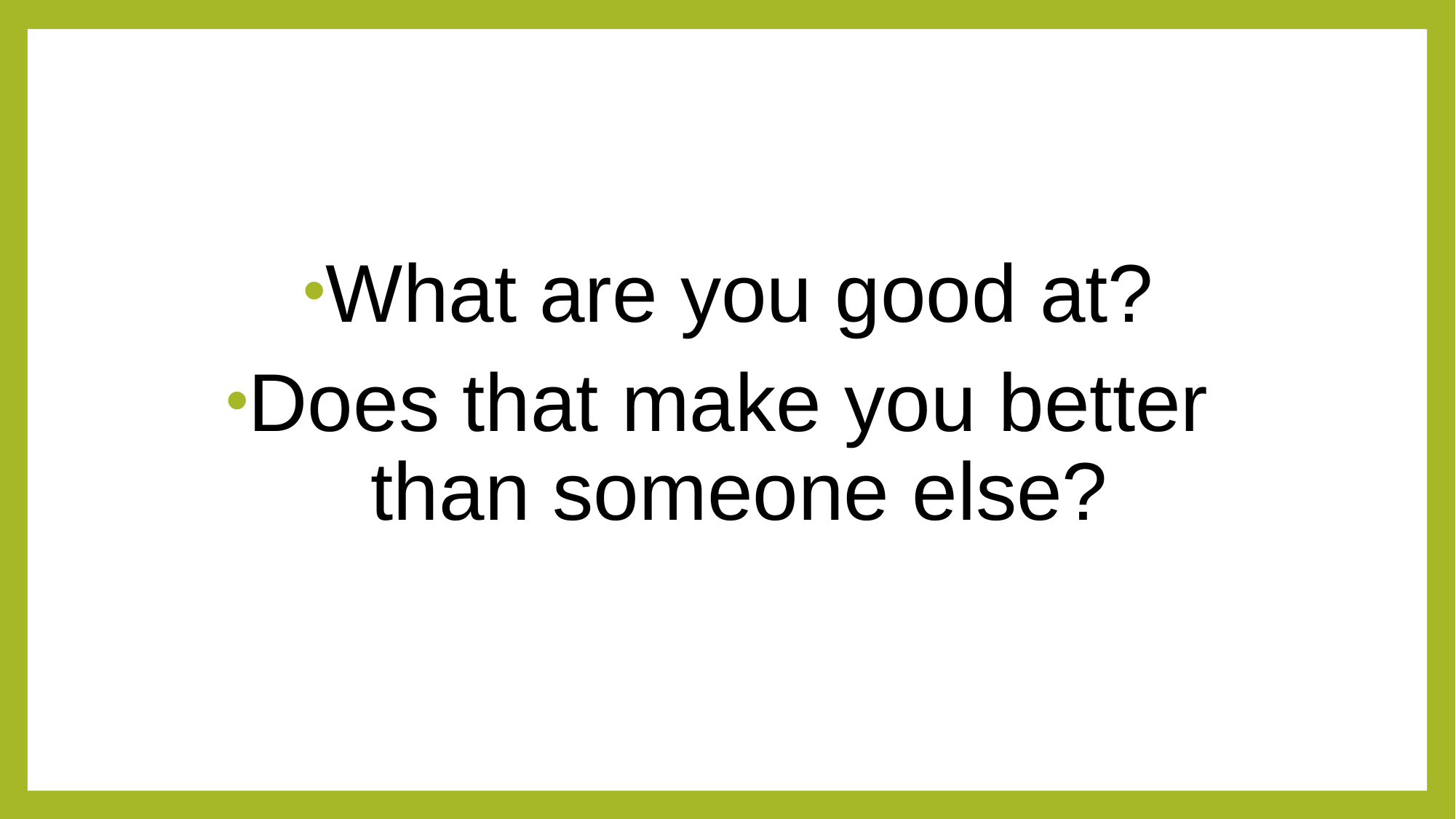

#
What are you good at?
Does that make you better  than someone else?